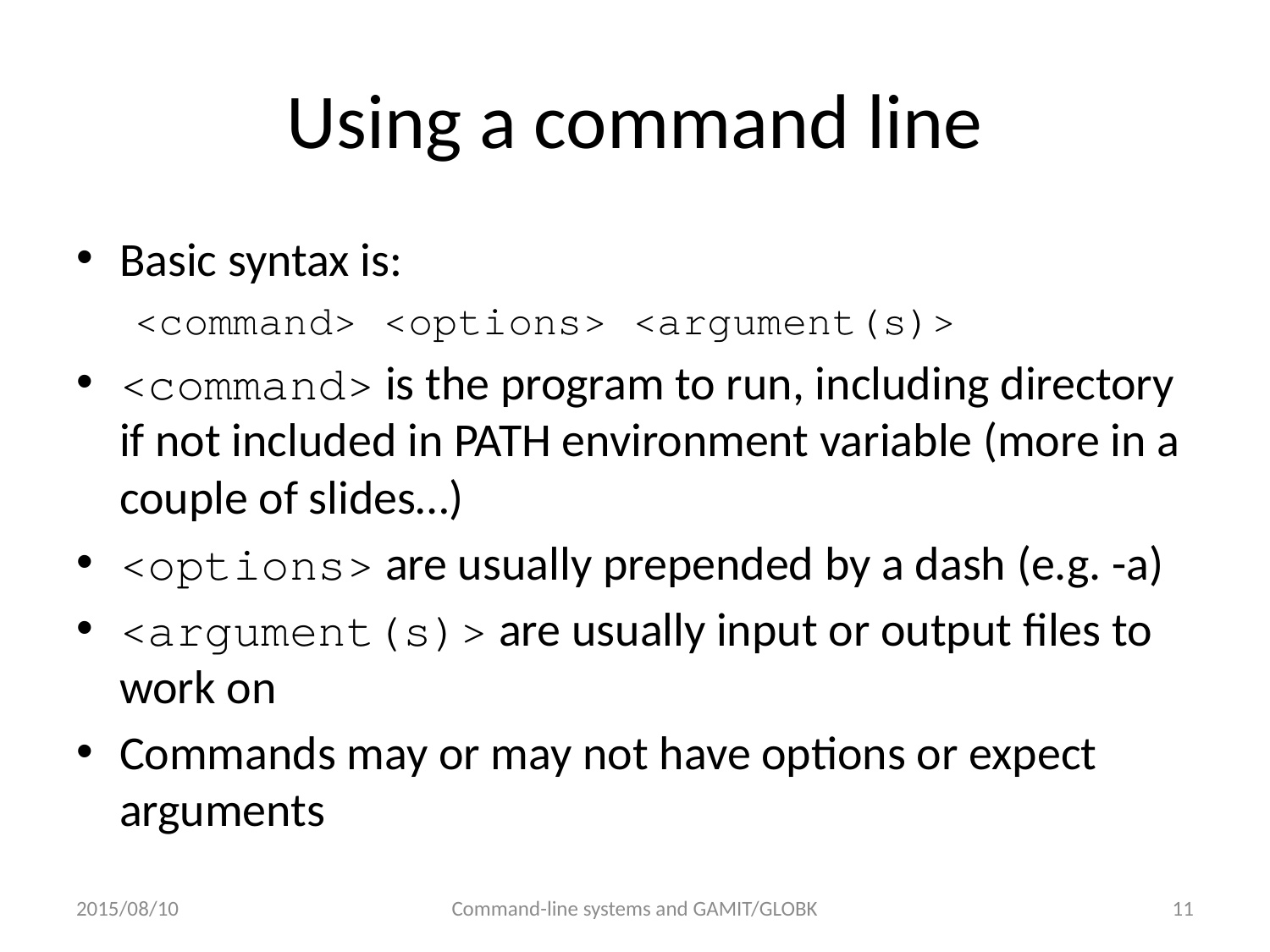

# Using a command line
Basic syntax is:
<command> <options> <argument(s)>
<command> is the program to run, including directory if not included in PATH environment variable (more in a couple of slides…)
<options> are usually prepended by a dash (e.g. -a)
<argument(s)> are usually input or output files to work on
Commands may or may not have options or expect arguments
2015/08/10
Command-line systems and GAMIT/GLOBK
11